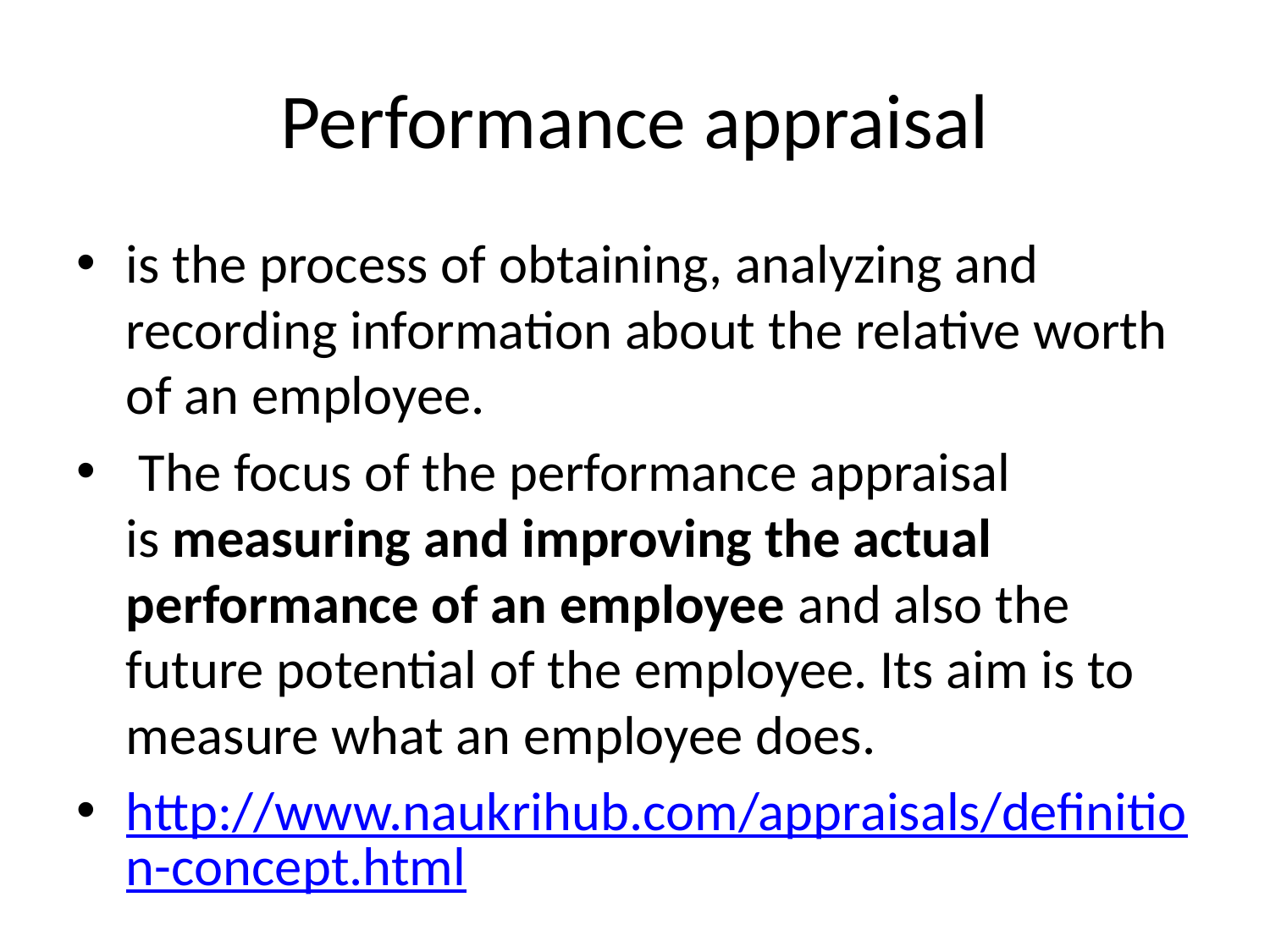

# Performance appraisal
is the process of obtaining, analyzing and recording information about the relative worth of an employee.
 The focus of the performance appraisal is measuring and improving the actual performance of an employee and also the future potential of the employee. Its aim is to measure what an employee does.
http://www.naukrihub.com/appraisals/definition-concept.html